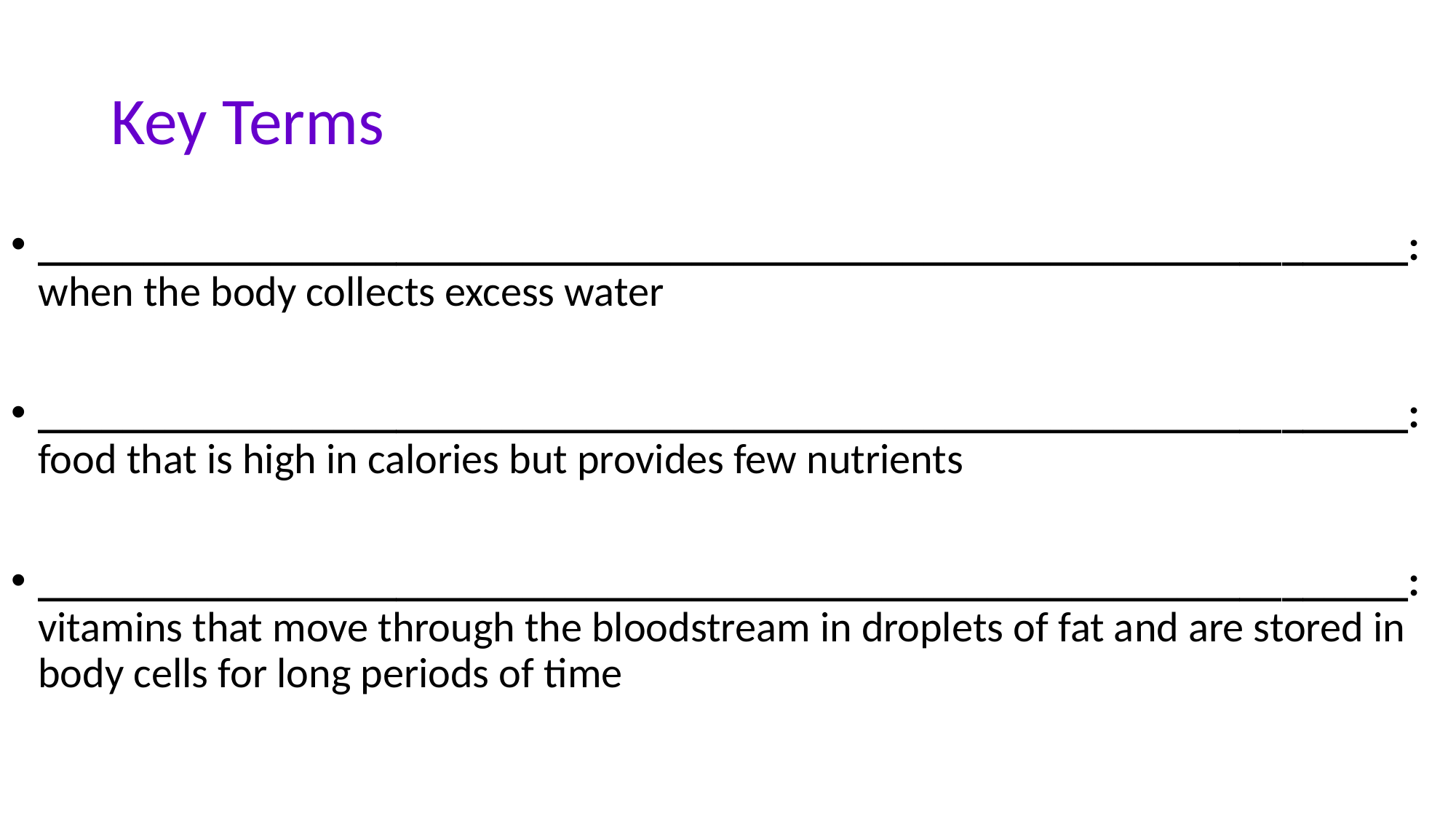

# Key Terms
_________________________________________________________________: when the body collects excess water

_________________________________________________________________: food that is high in calories but provides few nutrients

_________________________________________________________________: vitamins that move through the bloodstream in droplets of fat and are stored in body cells for long periods of time